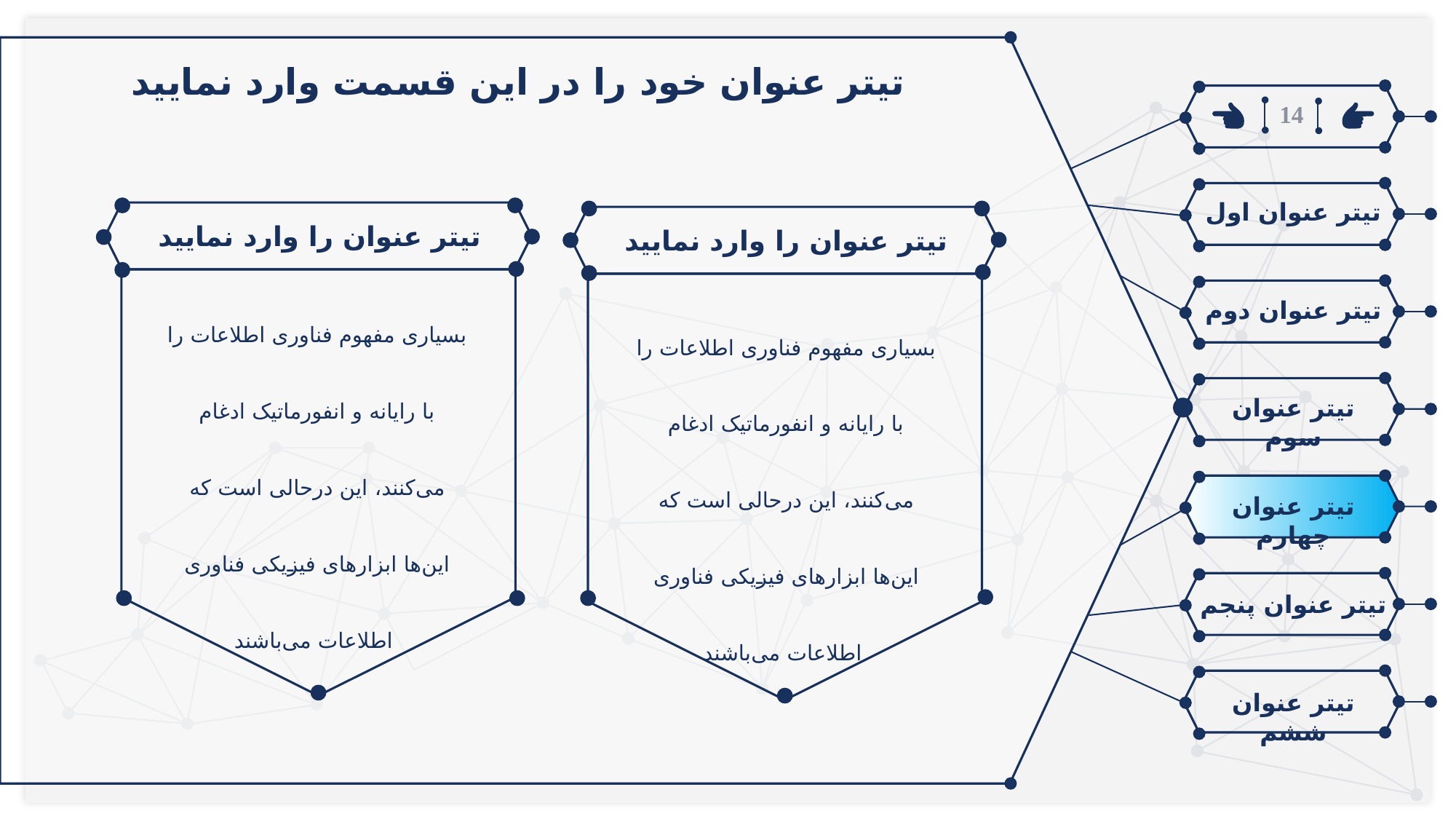

تیتر عنوان خود را در این قسمت وارد نمایید
14

تیتر عنوان اول

تیتر عنوان را وارد نمایید
تیتر عنوان را وارد نمایید
بسیاری مفهوم فناوری اطلاعات را با رایانه و انفورماتیک ادغام می‌کنند، این درحالی است که این‌ها ابزارهای فیزیکی فناوری اطلاعات می‌باشند
بسیاری مفهوم فناوری اطلاعات را با رایانه و انفورماتیک ادغام می‌کنند، این درحالی است که این‌ها ابزارهای فیزیکی فناوری اطلاعات می‌باشند
تیتر عنوان دوم
تیتر عنوان سوم
تیتر عنوان چهارم
تیتر عنوان پنجم
تیتر عنوان ششم